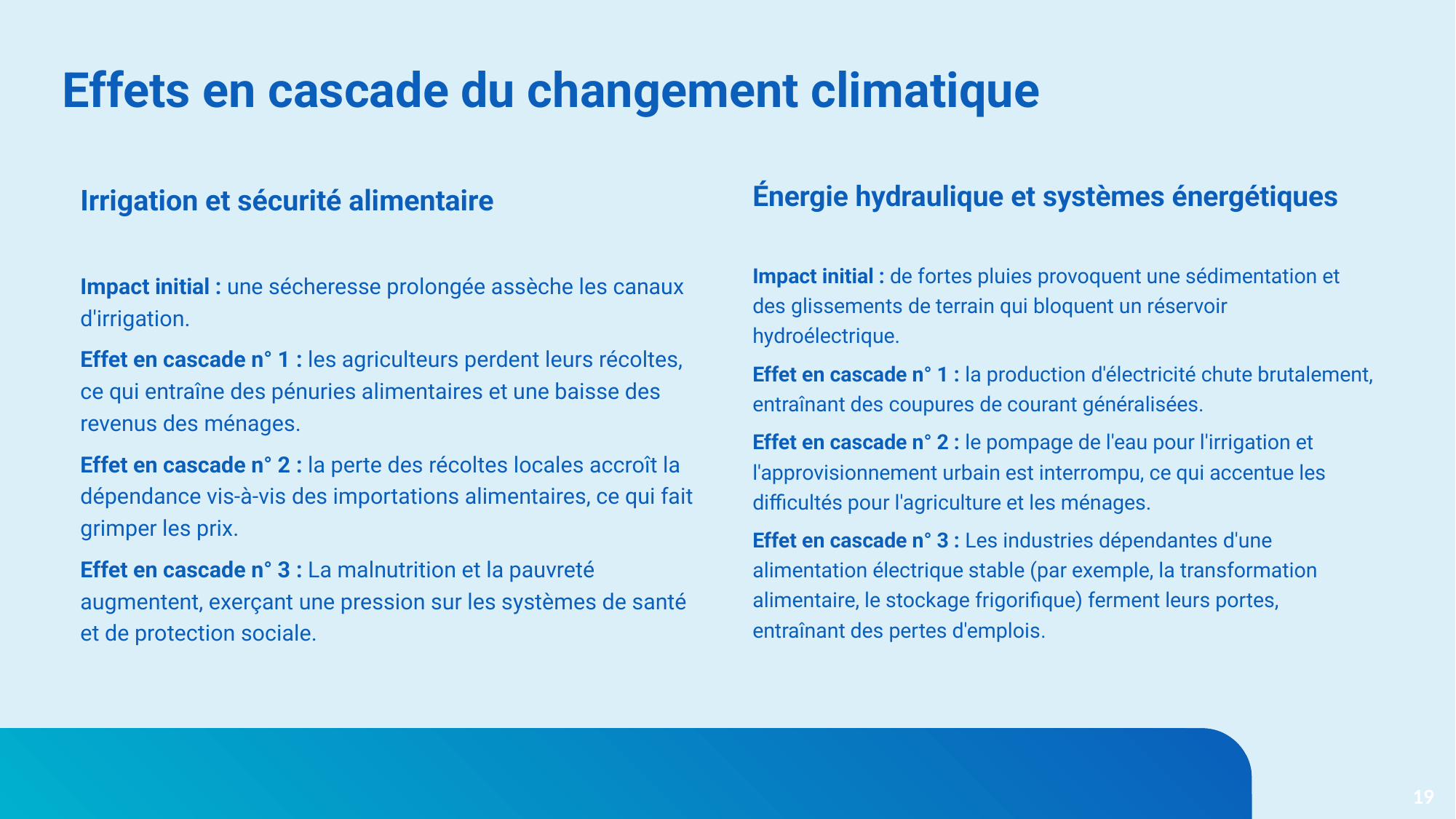

# Effets en cascade du changement climatique
Énergie hydraulique et systèmes énergétiques

Impact initial : de fortes pluies provoquent une sédimentation et des glissements de terrain qui bloquent un réservoir hydroélectrique.
Effet en cascade n° 1 : la production d'électricité chute brutalement, entraînant des coupures de courant généralisées.
Effet en cascade n° 2 : le pompage de l'eau pour l'irrigation et l'approvisionnement urbain est interrompu, ce qui accentue les difficultés pour l'agriculture et les ménages.
Effet en cascade n° 3 : Les industries dépendantes d'une alimentation électrique stable (par exemple, la transformation alimentaire, le stockage frigorifique) ferment leurs portes, entraînant des pertes d'emplois.
Irrigation et sécurité alimentaire

Impact initial : une sécheresse prolongée assèche les canaux d'irrigation.
Effet en cascade n° 1 : les agriculteurs perdent leurs récoltes, ce qui entraîne des pénuries alimentaires et une baisse des revenus des ménages.
Effet en cascade n° 2 : la perte des récoltes locales accroît la dépendance vis-à-vis des importations alimentaires, ce qui fait grimper les prix.
Effet en cascade n° 3 : La malnutrition et la pauvreté augmentent, exerçant une pression sur les systèmes de santé et de protection sociale.

19